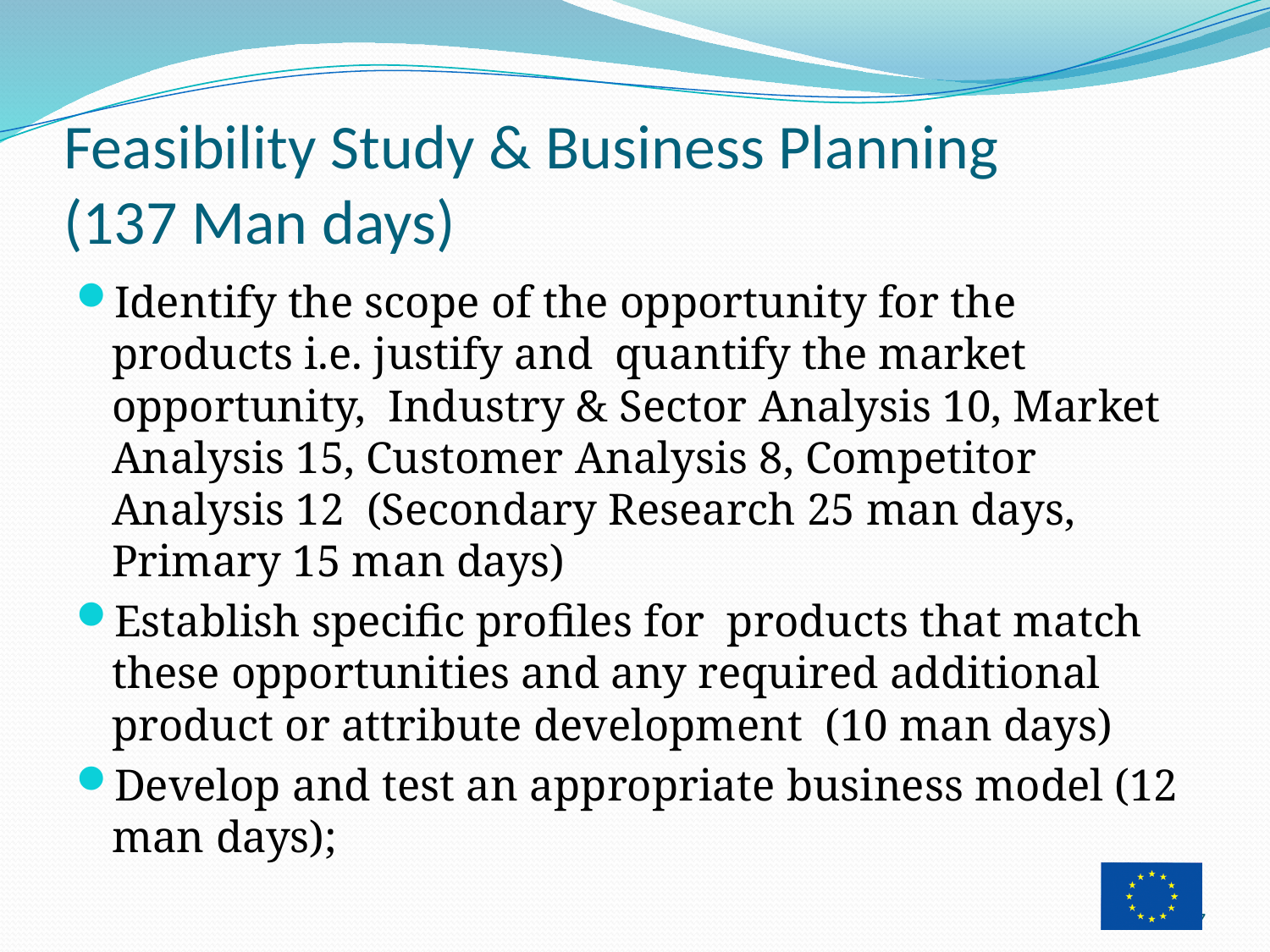

# Feasibility Study & Business Planning (137 Man days)
Identify the scope of the opportunity for the products i.e. justify and  quantify the market opportunity,  Industry & Sector Analysis 10, Market Analysis 15, Customer Analysis 8, Competitor Analysis 12  (Secondary Research 25 man days, Primary 15 man days)
Establish specific profiles for  products that match these opportunities and any required additional product or attribute development  (10 man days)
Develop and test an appropriate business model (12 man days);
17